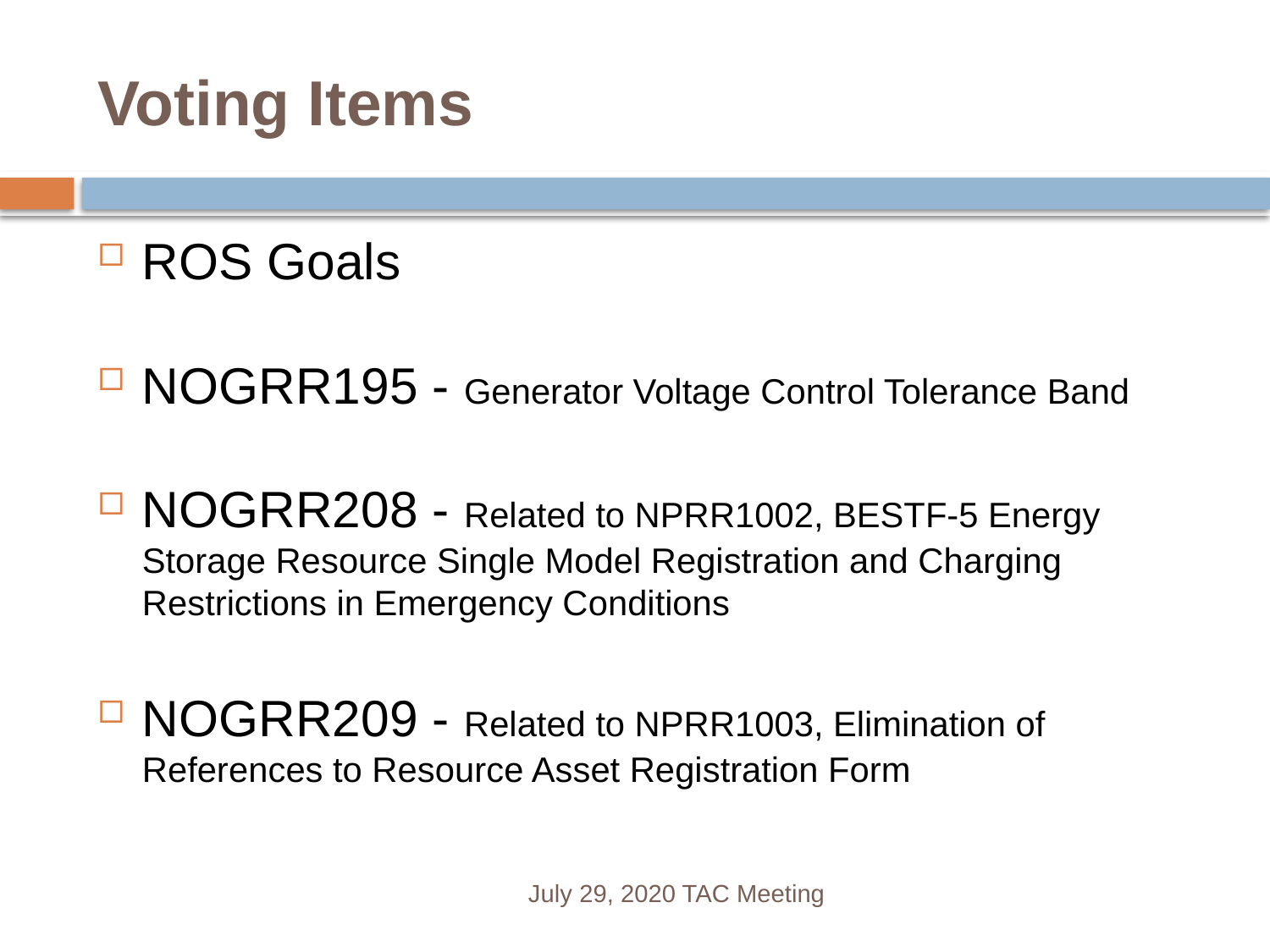

# Voting Items
ROS Goals

NOGRR195 - Generator Voltage Control Tolerance Band

NOGRR208 - Related to NPRR1002, BESTF-5 Energy Storage Resource Single Model Registration and Charging Restrictions in Emergency Conditions

NOGRR209 - Related to NPRR1003, Elimination of References to Resource Asset Registration Form

July 29, 2020 TAC Meeting